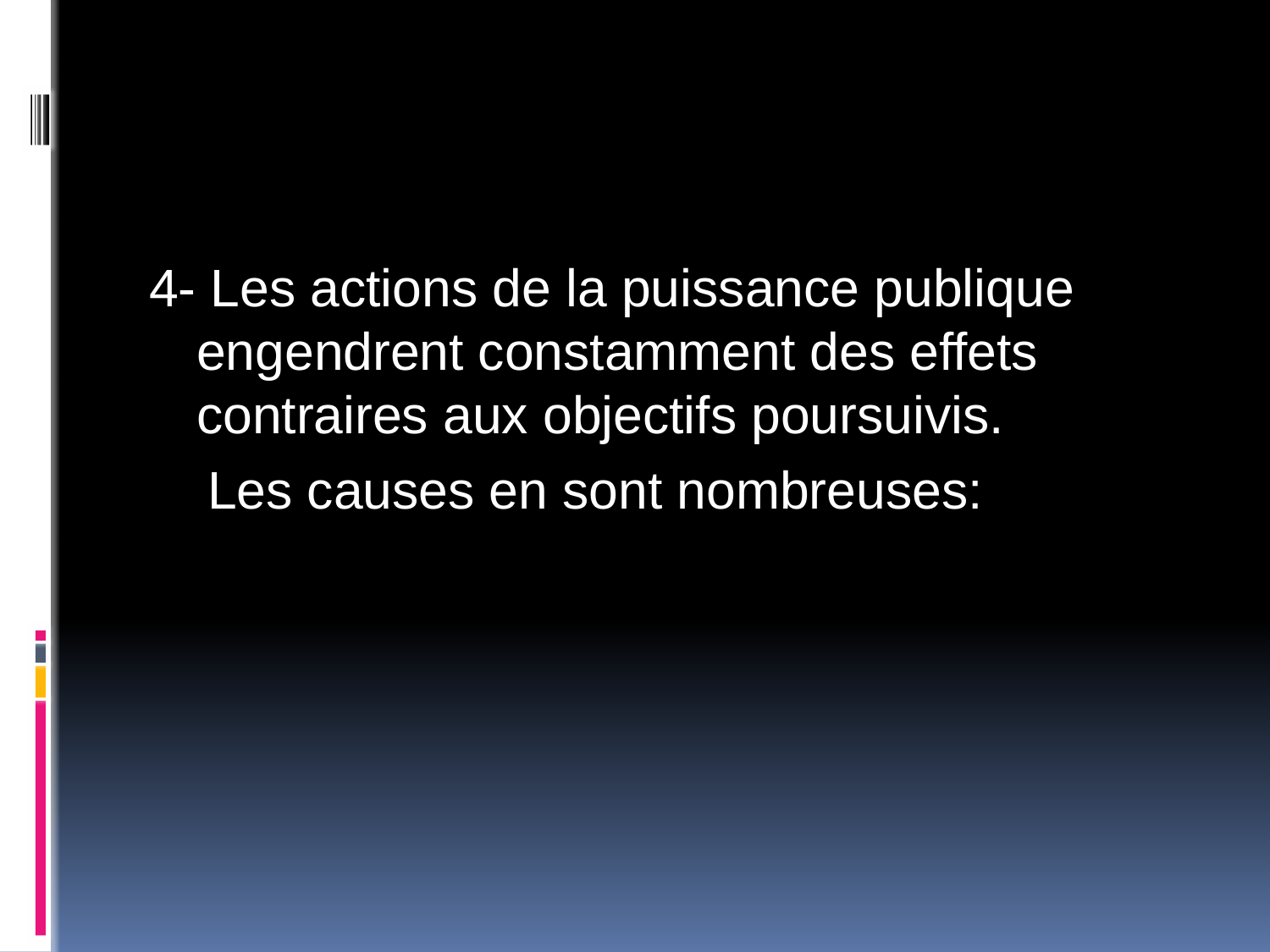

#
4- Les actions de la puissance publique engendrent constamment des effets contraires aux objectifs poursuivis.
    Les causes en sont nombreuses: